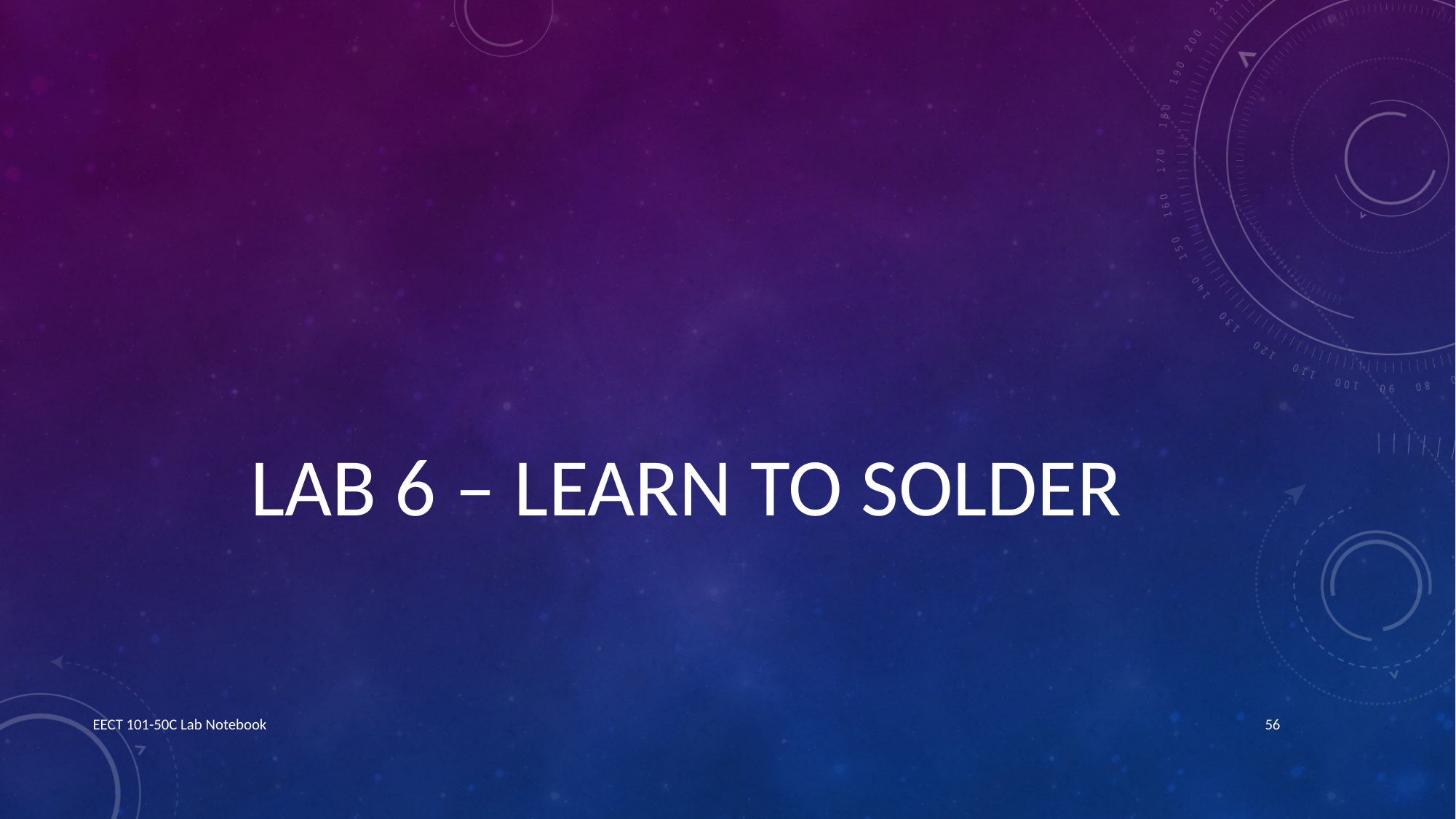

# Lab 6 – Learn to solder
EECT 101-50C Lab Notebook
56